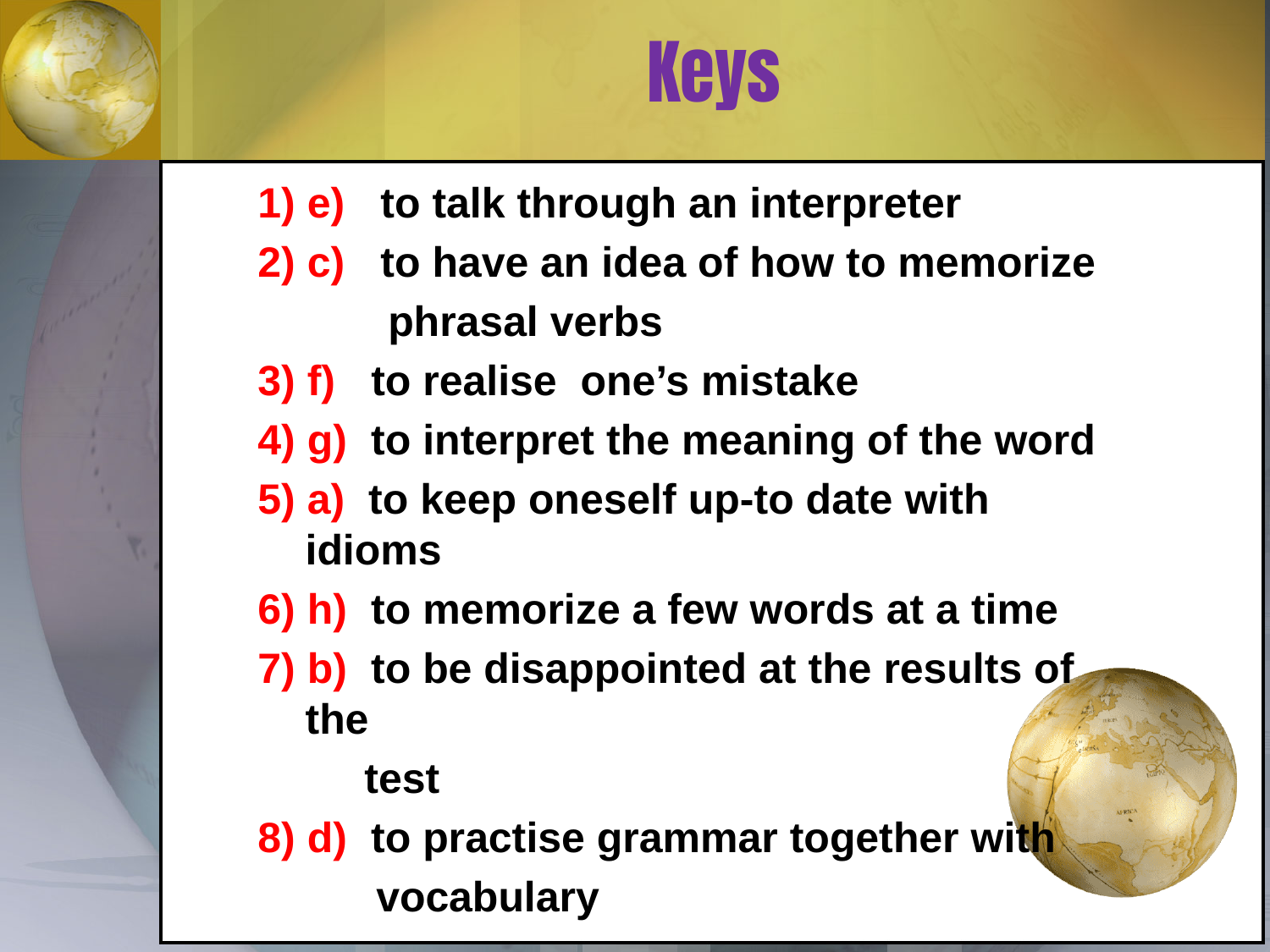

# Keys
1) e)   to talk through an interpreter
2) c)   to have an idea of how to memorize
           phrasal verbs
3) f)   to realise  one’s mistake
4) g)  to interpret the meaning of the word
5) a)  to keep oneself up-to date with idioms
6) h)  to memorize a few words at a time
7) b)  to be disappointed at the results of the
         test
8) d)  to practise grammar together with
          vocabulary